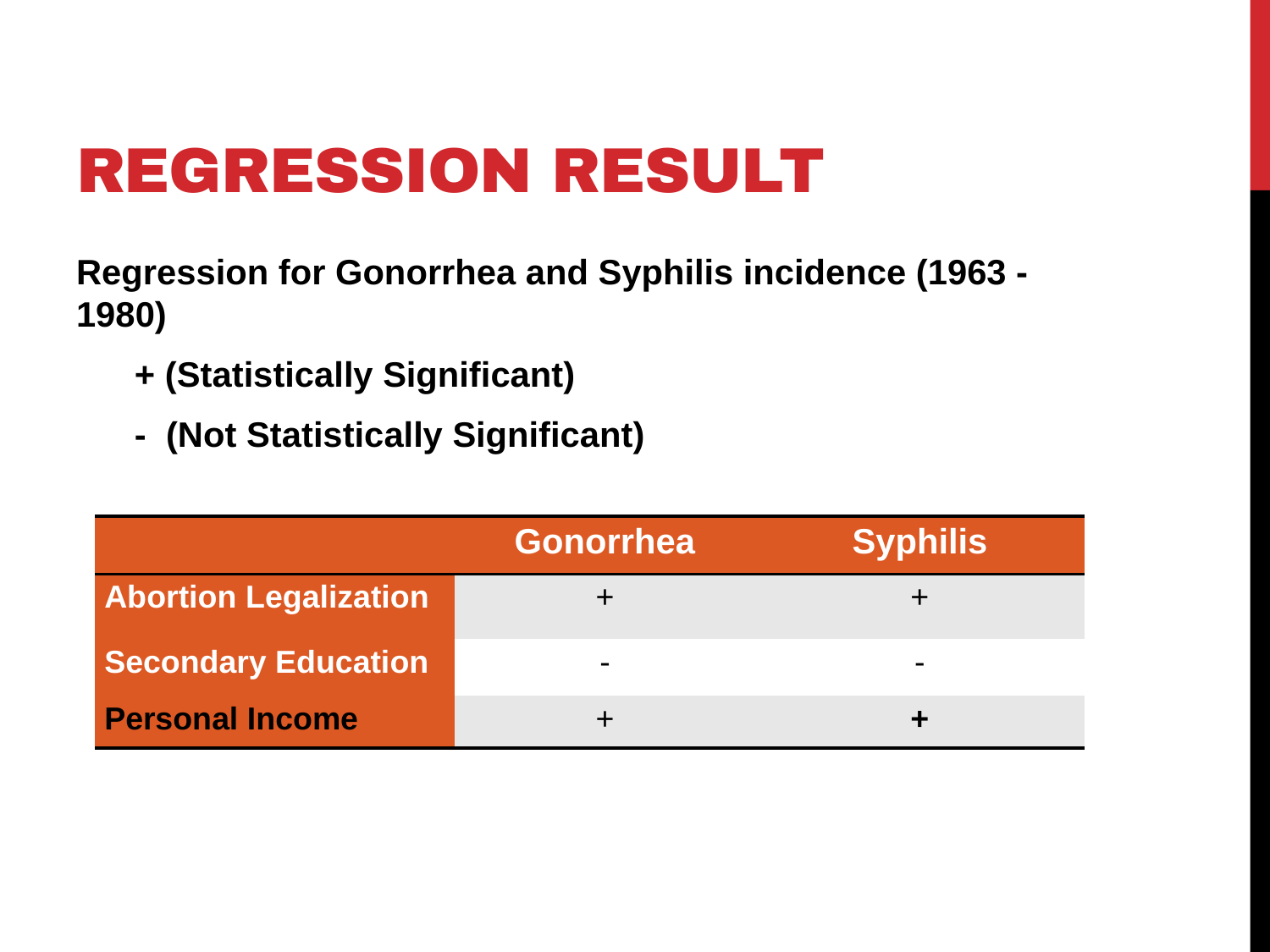

# Regression Result
Regression for Gonorrhea and Syphilis incidence (1963 - 1980)
      + (Statistically Significant)
      -  (Not Statistically Significant)

|  | Gonorrhea | Syphilis |
| --- | --- | --- |
| Abortion Legalization | + | + |
| Secondary Education | - | - |
| Personal Income | + | + |